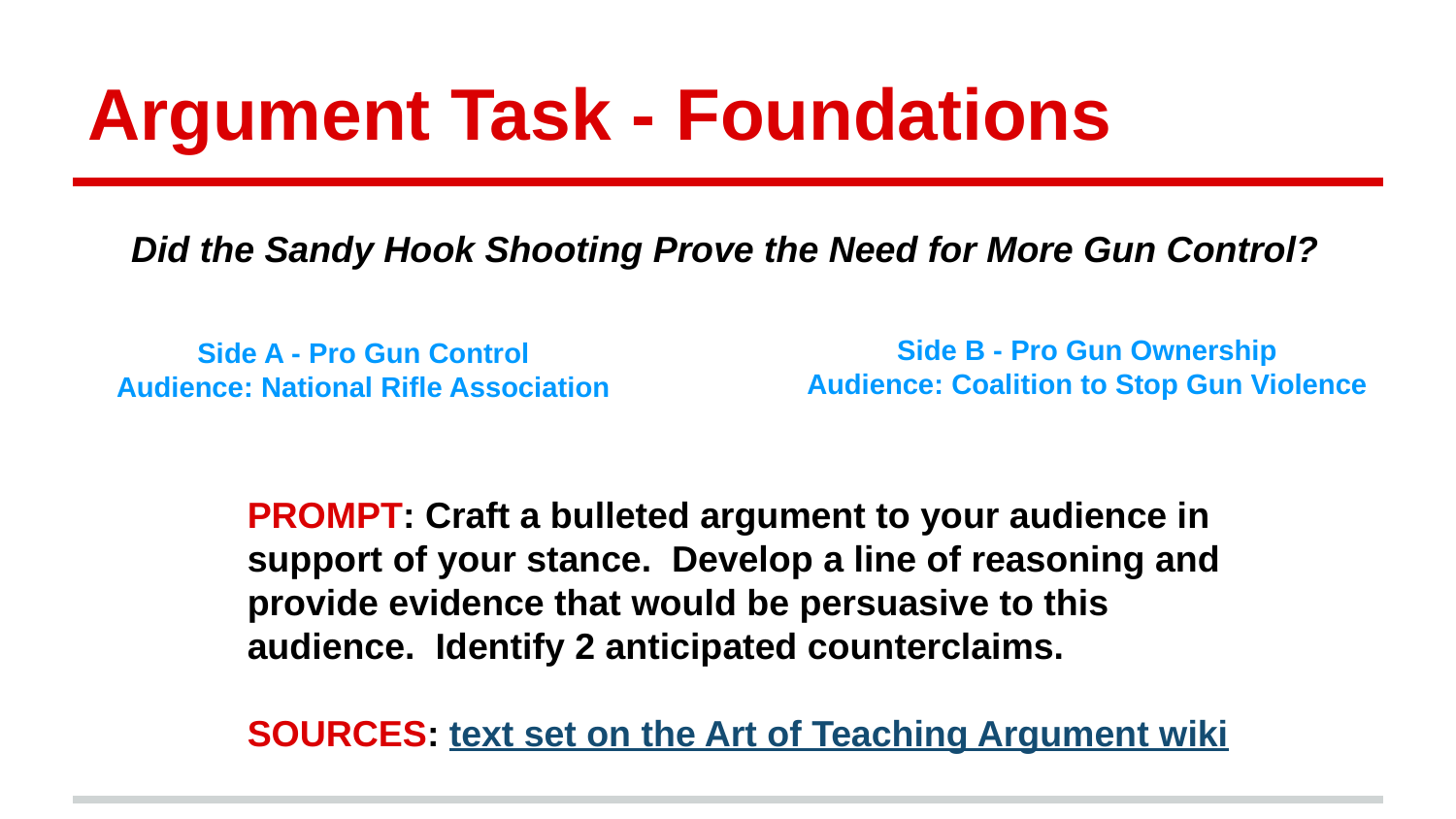

# Argument Task - Foundations
Did the Sandy Hook Shooting Prove the Need for More Gun Control?
Side A - Pro Gun Control
Audience: National Rifle Association
Side B - Pro Gun Ownership
Audience: Coalition to Stop Gun Violence
PROMPT: Craft a bulleted argument to your audience in support of your stance.  Develop a line of reasoning and provide evidence that would be persuasive to this audience.  Identify 2 anticipated counterclaims.

SOURCES: text set on the Art of Teaching Argument wiki